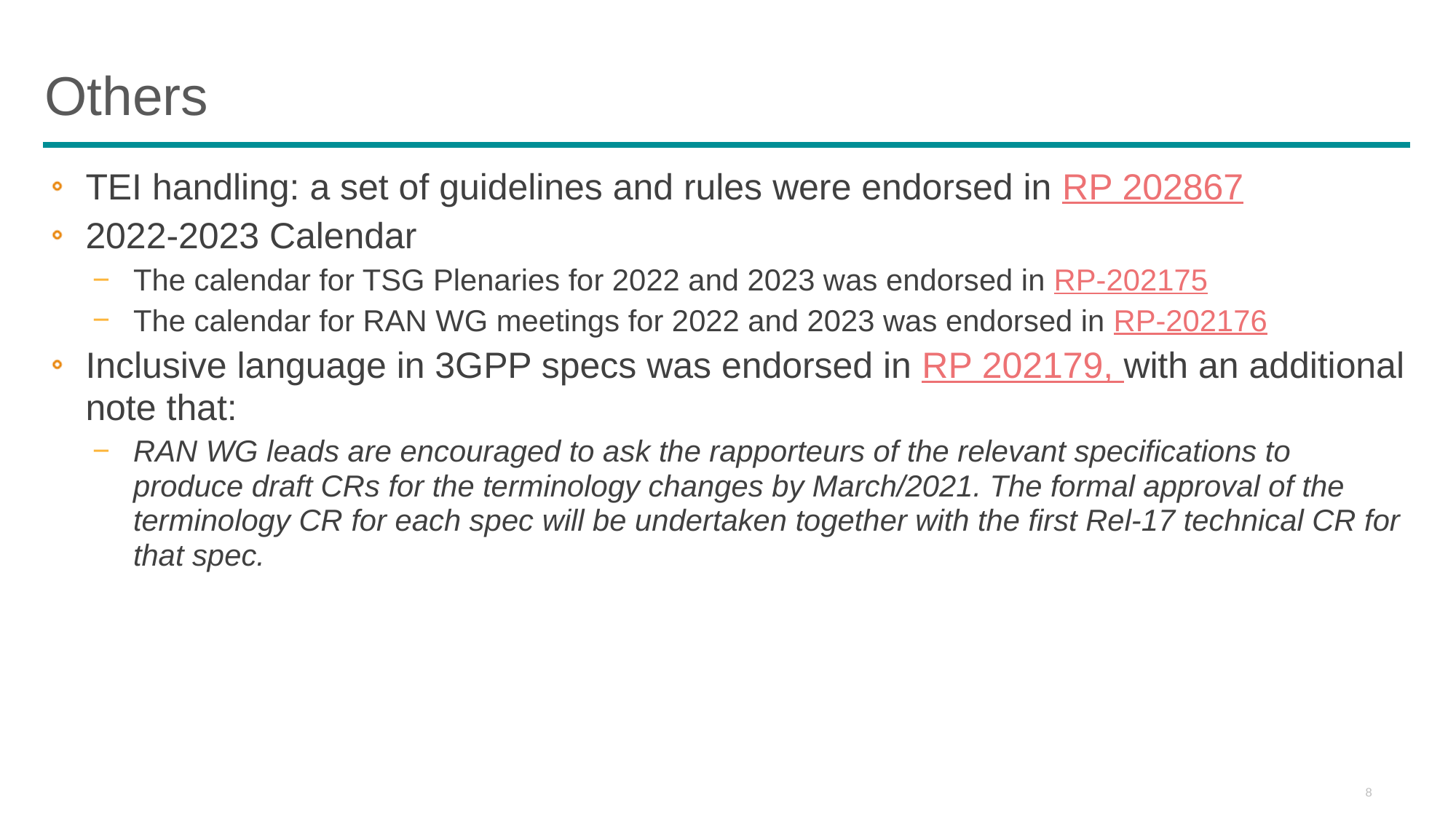

# Others
TEI handling: a set of guidelines and rules were endorsed in RP 202867
2022-2023 Calendar
The calendar for TSG Plenaries for 2022 and 2023 was endorsed in RP-202175
The calendar for RAN WG meetings for 2022 and 2023 was endorsed in RP-202176
Inclusive language in 3GPP specs was endorsed in RP 202179, with an additional note that:
RAN WG leads are encouraged to ask the rapporteurs of the relevant specifications to produce draft CRs for the terminology changes by March/2021. The formal approval of the terminology CR for each spec will be undertaken together with the first Rel-17 technical CR for that spec.